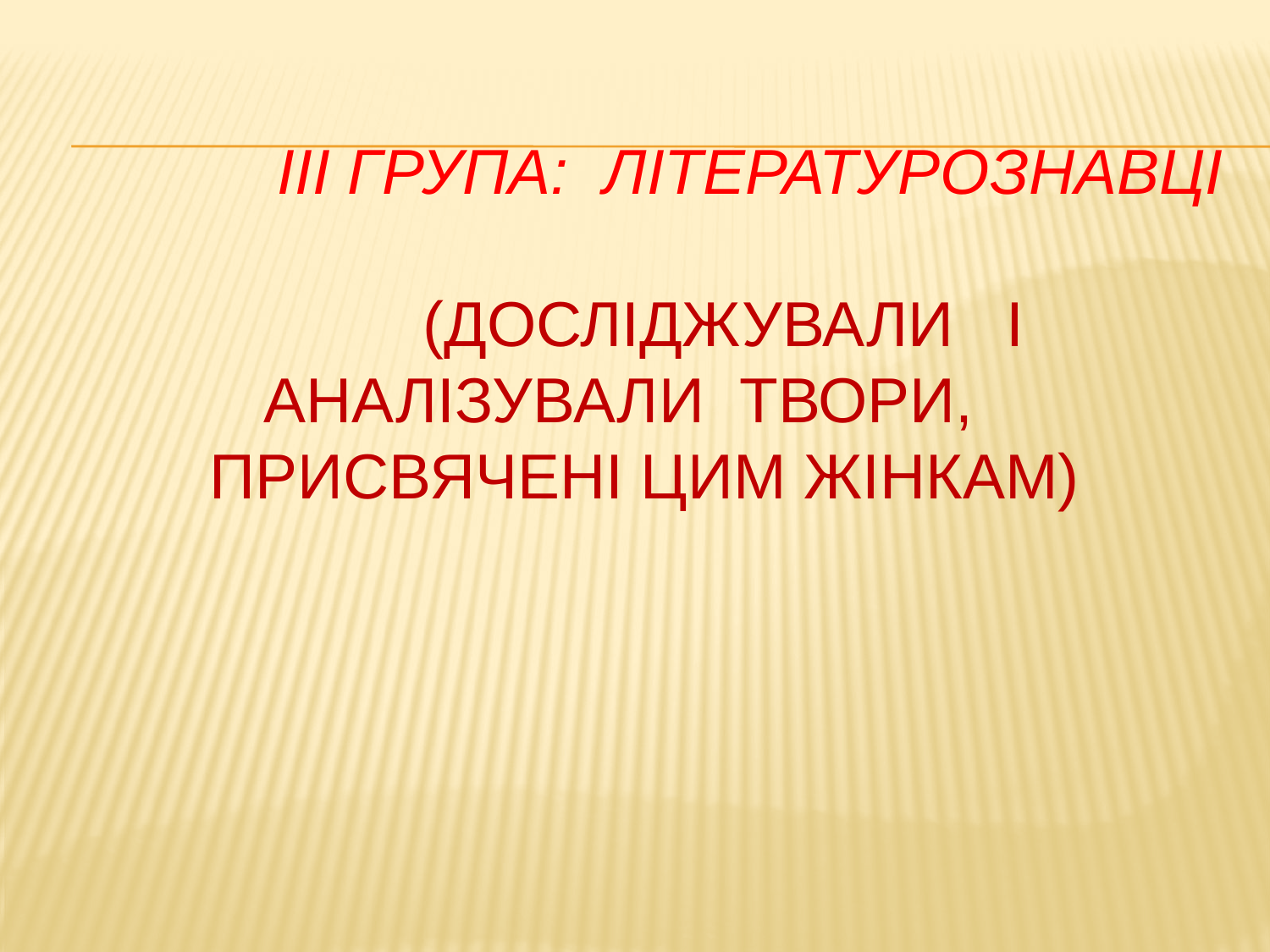

# ІІІ група:  Літературознавці (досліджували   і  аналізували  твори,    присвячені цим жінкам)